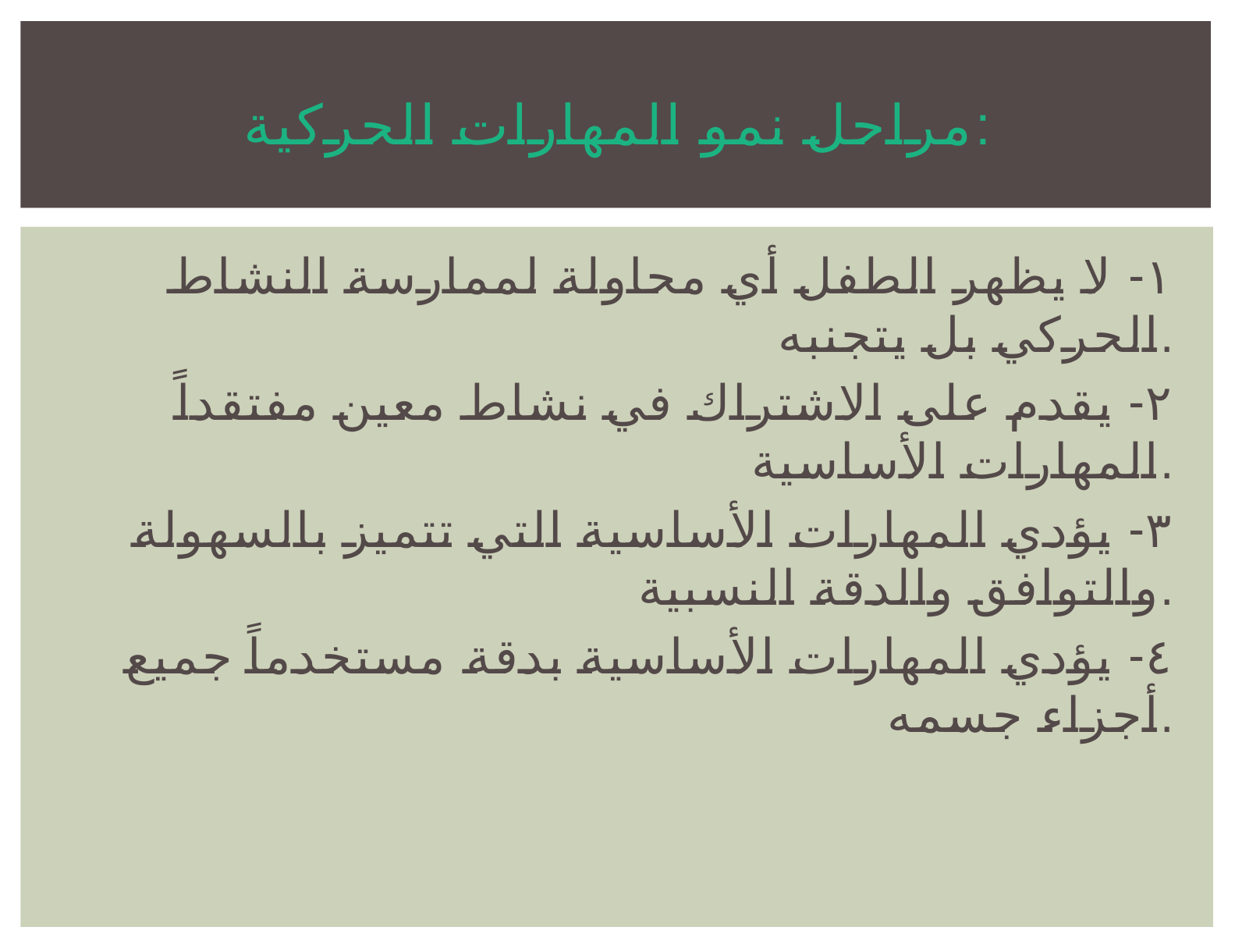

# مراحل نمو المهارات الحركية:
١- لا يظهر الطفل أي محاولة لممارسة النشاط الحركي بل يتجنبه.
٢- يقدم على الاشتراك في نشاط معين مفتقداً المهارات الأساسية.
٣- يؤدي المهارات الأساسية التي تتميز بالسهولة والتوافق والدقة النسبية.
٤- يؤدي المهارات الأساسية بدقة مستخدماً جميع أجزاء جسمه.